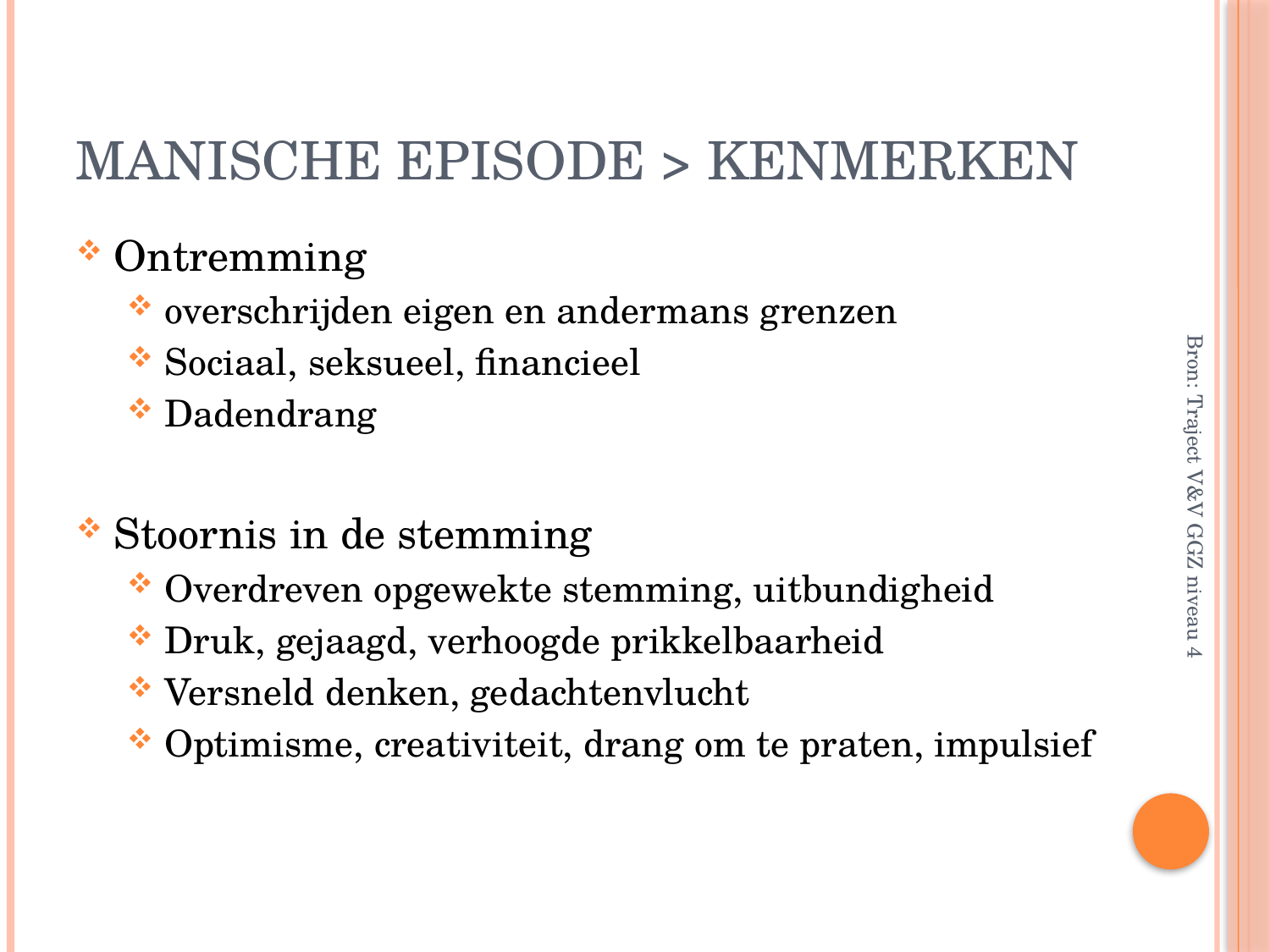

# Manische episode > kenmerken
Ontremming
overschrijden eigen en andermans grenzen
Sociaal, seksueel, financieel
Dadendrang

Stoornis in de stemming
Overdreven opgewekte stemming, uitbundigheid
Druk, gejaagd, verhoogde prikkelbaarheid
Versneld denken, gedachtenvlucht
Optimisme, creativiteit, drang om te praten, impulsief

Bron: Traject V&V GGZ niveau 4